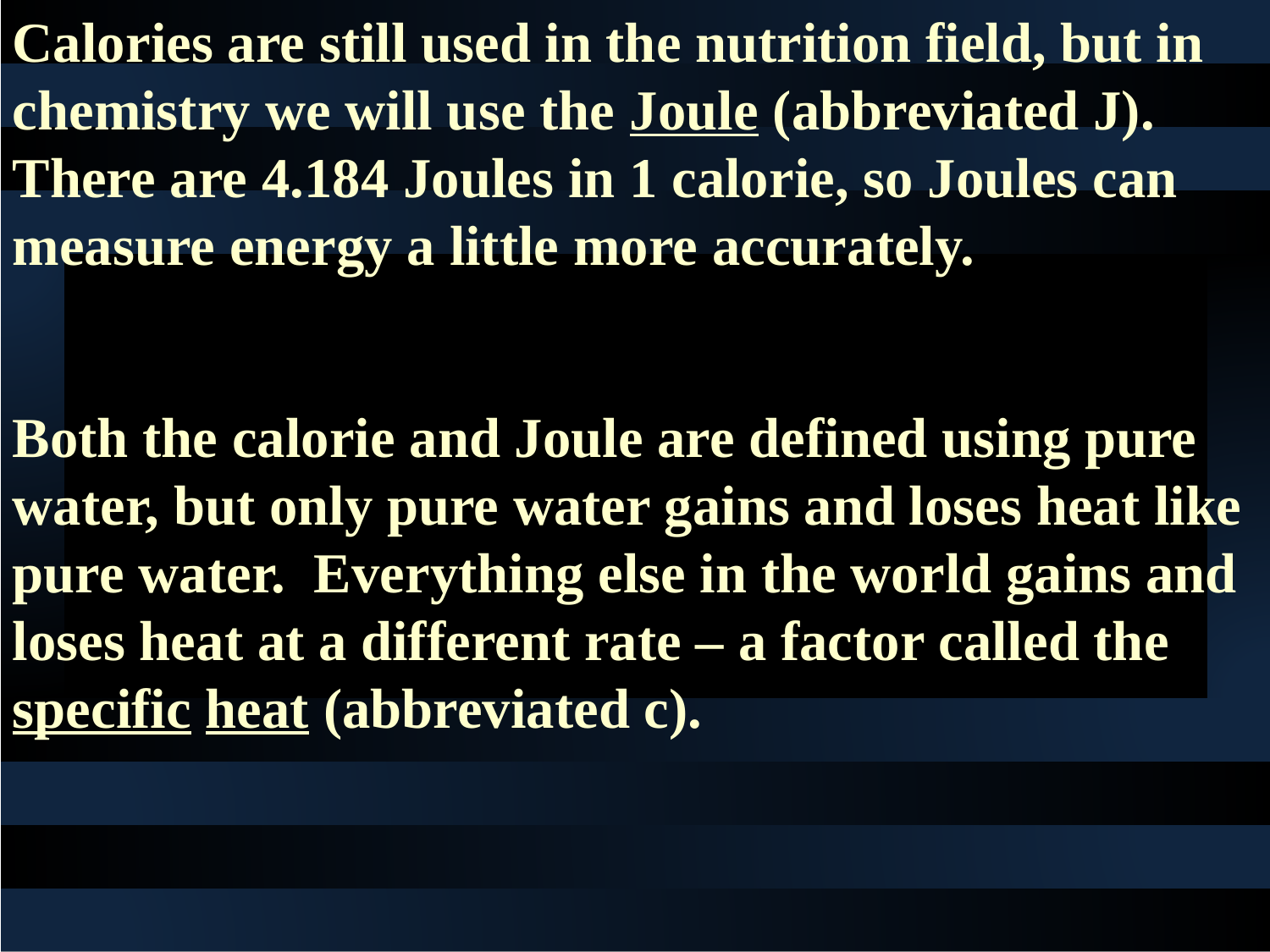

Calories are still used in the nutrition field, but in chemistry we will use the Joule (abbreviated J).  There are 4.184 Joules in 1 calorie, so Joules can measure energy a little more accurately.

Both the calorie and Joule are defined using pure water, but only pure water gains and loses heat like pure water.  Everything else in the world gains and loses heat at a different rate – a factor called the specific heat (abbreviated c).